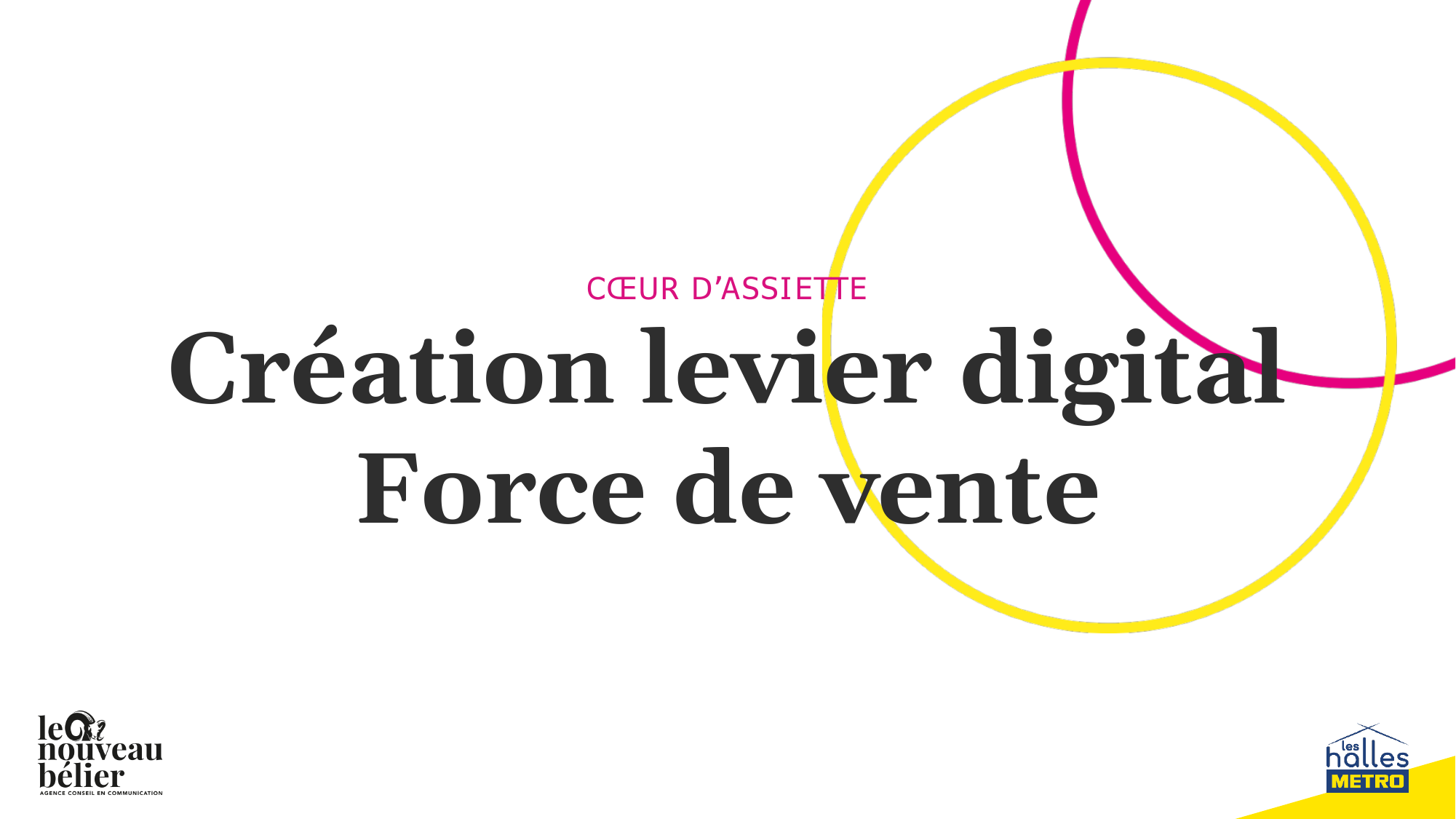

CŒUR D’ASSIETTE
# Création levier digital Force de vente